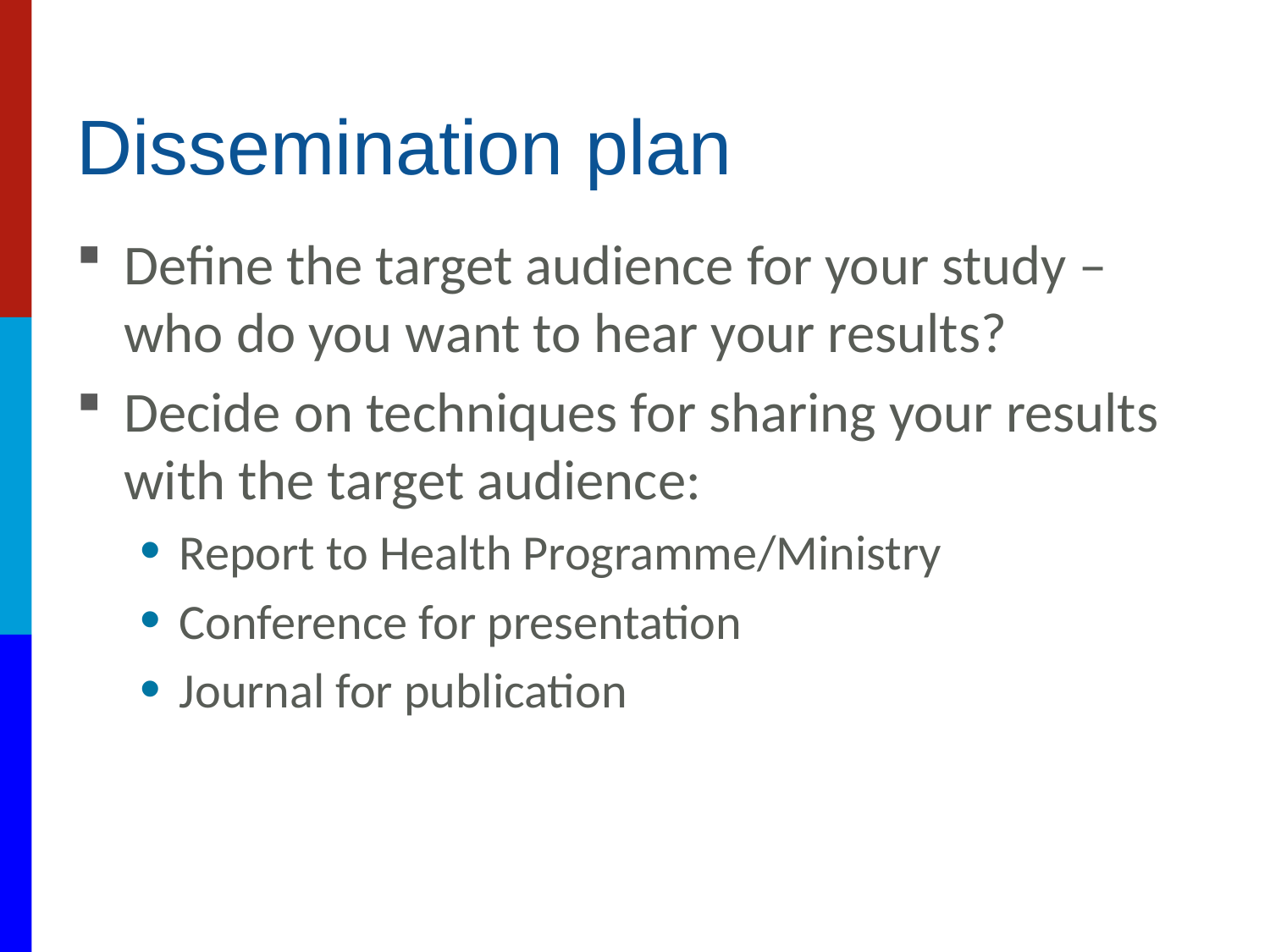

# Dissemination plan
Define the target audience for your study – who do you want to hear your results?
Decide on techniques for sharing your results with the target audience:
Report to Health Programme/Ministry
Conference for presentation
Journal for publication